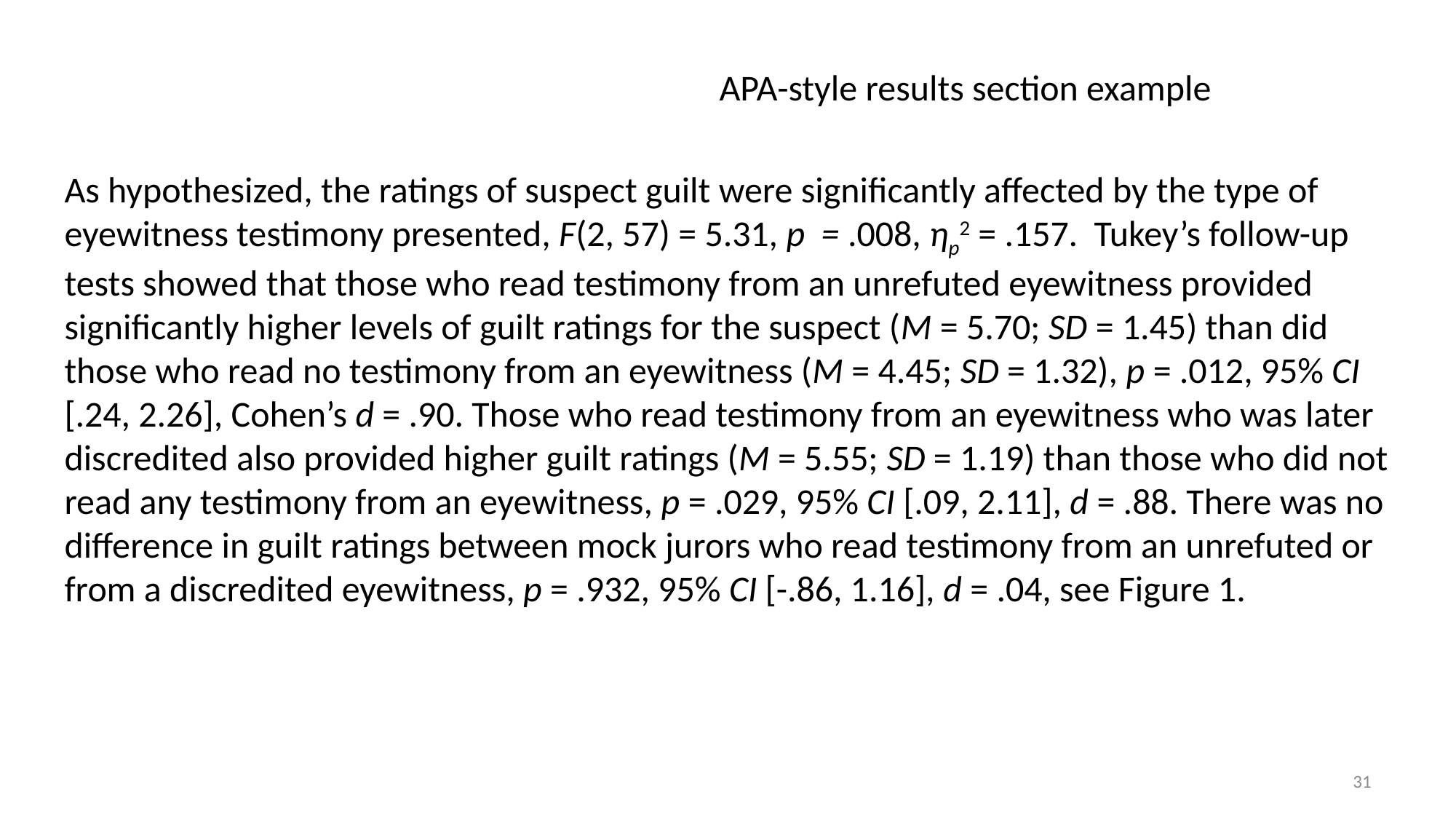

APA-style results section example

As hypothesized, the ratings of suspect guilt were significantly affected by the type of eyewitness testimony presented, F(2, 57) = 5.31, p  = .008, ηp2 = .157.  Tukey’s follow-up tests showed that those who read testimony from an unrefuted eyewitness provided significantly higher levels of guilt ratings for the suspect (M = 5.70; SD = 1.45) than did those who read no testimony from an eyewitness (M = 4.45; SD = 1.32), p = .012, 95% CI [.24, 2.26], Cohen’s d = .90. Those who read testimony from an eyewitness who was later discredited also provided higher guilt ratings (M = 5.55; SD = 1.19) than those who did not read any testimony from an eyewitness, p = .029, 95% CI [.09, 2.11], d = .88. There was no difference in guilt ratings between mock jurors who read testimony from an unrefuted or from a discredited eyewitness, p = .932, 95% CI [-.86, 1.16], d = .04, see Figure 1.
31